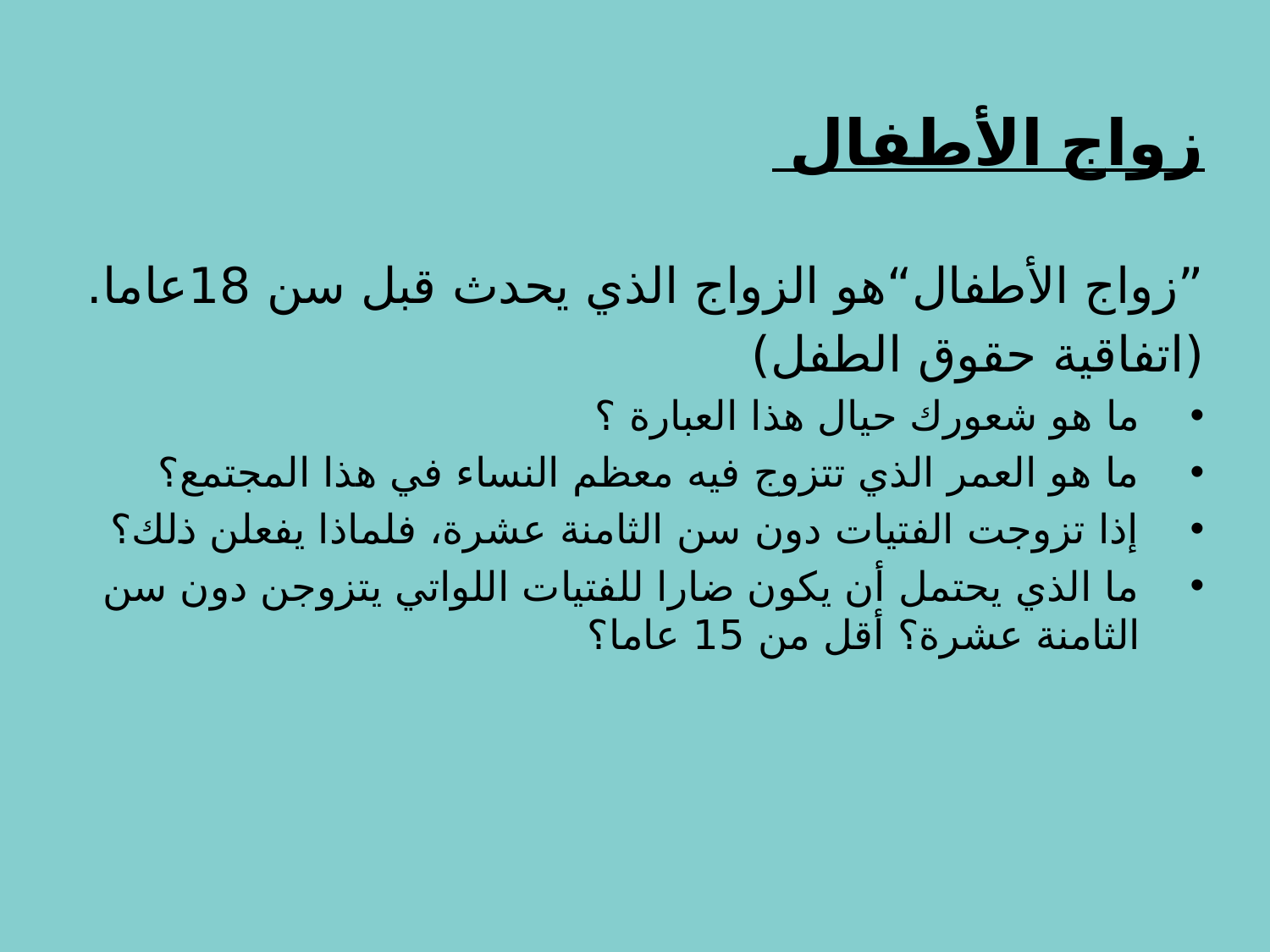

# زواج الأطفال

”زواج الأطفال“هو الزواج الذي يحدث قبل سن 18عاما.
(اتفاقية حقوق الطفل)
ما هو شعورك حيال هذا العبارة ؟
ما هو العمر الذي تتزوج فيه معظم النساء في هذا المجتمع؟
إذا تزوجت الفتيات دون سن الثامنة عشرة، فلماذا يفعلن ذلك؟
ما الذي يحتمل أن يكون ضارا للفتيات اللواتي يتزوجن دون سن الثامنة عشرة؟ أقل من 15 عاما؟